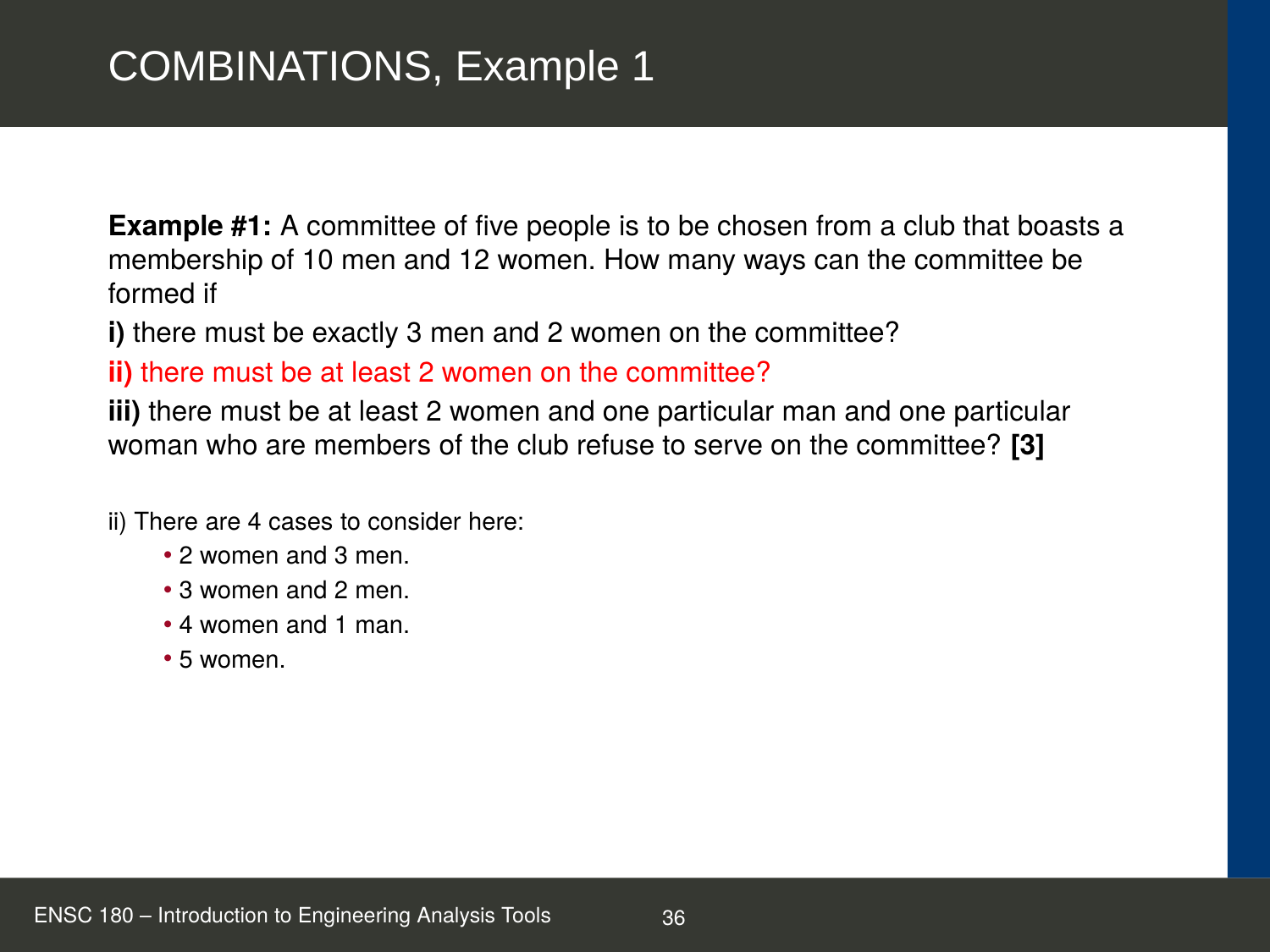

# COMBINATIONS, Example 1
Example #1: A committee of five people is to be chosen from a club that boasts a membership of 10 men and 12 women. How many ways can the committee be formed if
i) there must be exactly 3 men and 2 women on the committee?
ii) there must be at least 2 women on the committee?
iii) there must be at least 2 women and one particular man and one particular woman who are members of the club refuse to serve on the committee? [3]

ii) There are 4 cases to consider here:
 2 women and 3 men.
 3 women and 2 men.
 4 women and 1 man.
 5 women.

ENSC 180 – Introduction to Engineering Analysis Tools